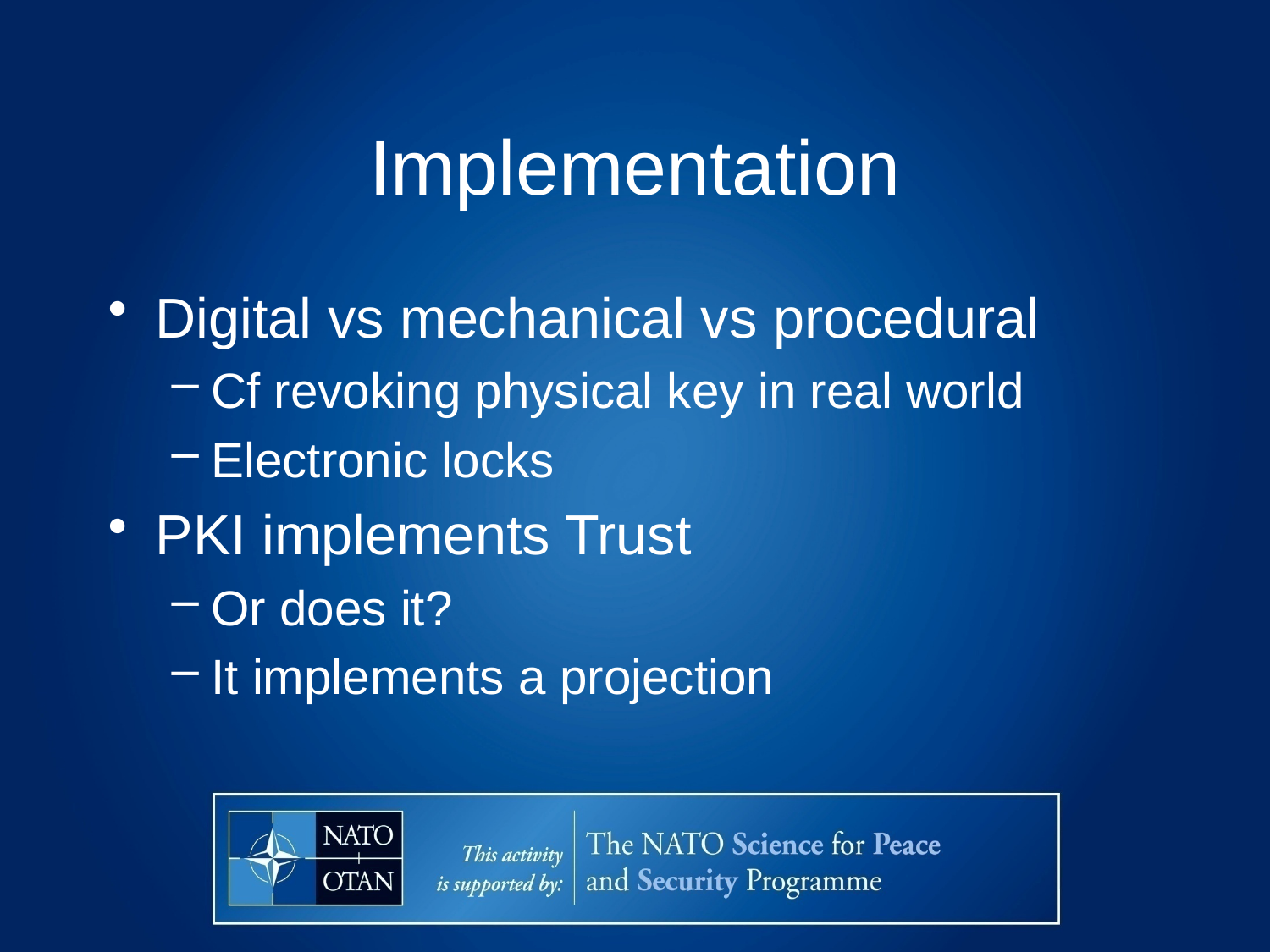

# Implementation
Digital vs mechanical vs procedural
Cf revoking physical key in real world
Electronic locks
PKI implements Trust
Or does it?
It implements a projection